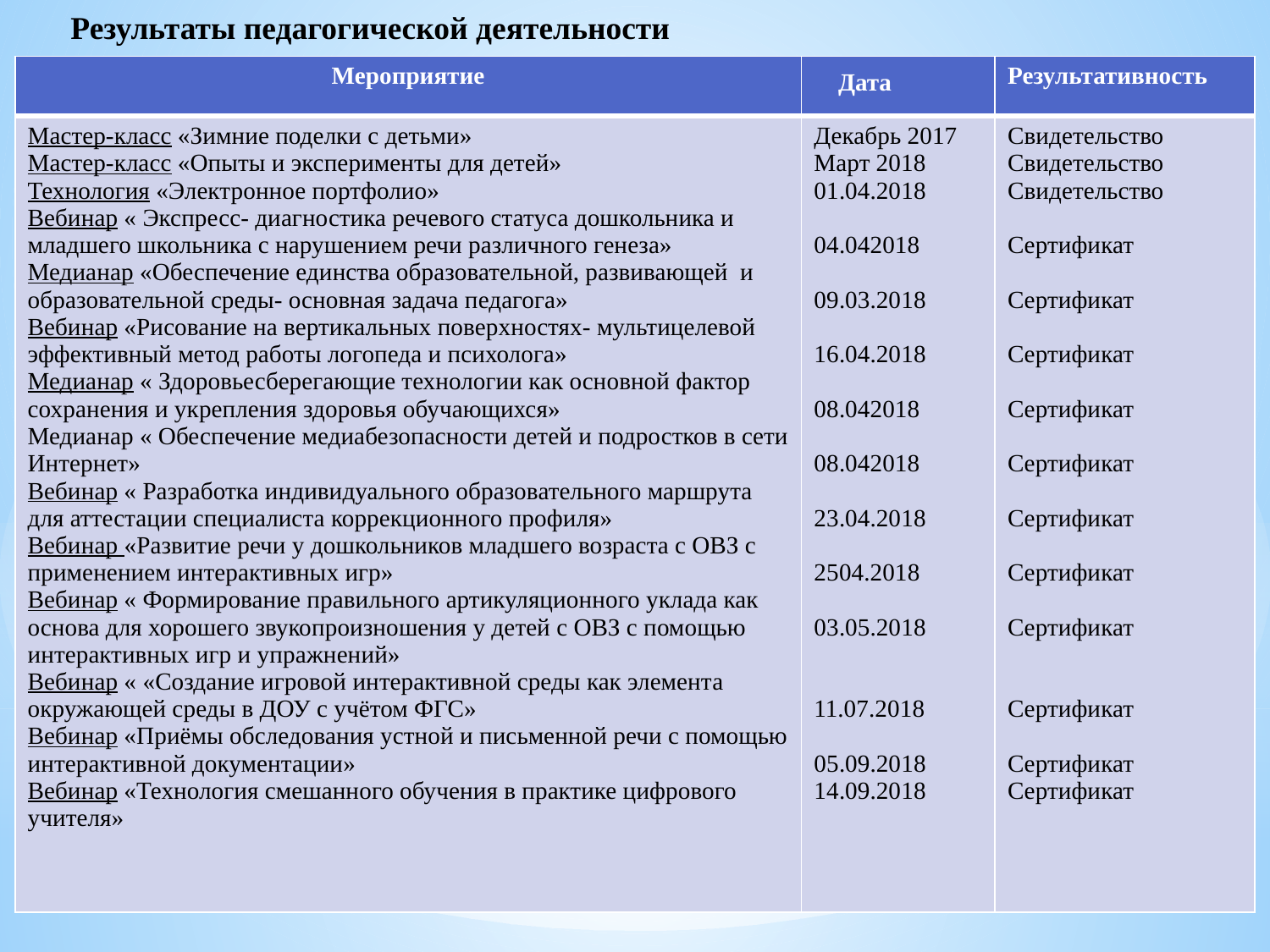

Результаты педагогической деятельности
| Мероприятие | Дата | Результативность |
| --- | --- | --- |
| Мастер-класс «Зимние поделки с детьми» Мастер-класс «Опыты и эксперименты для детей» Технология «Электронное портфолио» Вебинар « Экспресс- диагностика речевого статуса дошкольника и младшего школьника с нарушением речи различного генеза» Медианар «Обеспечение единства образовательной, развивающей и образовательной среды- основная задача педагога» Вебинар «Рисование на вертикальных поверхностях- мультицелевой эффективный метод работы логопеда и психолога» Медианар « Здоровьесберегающие технологии как основной фактор сохранения и укрепления здоровья обучающихся» Медианар « Обеспечение медиабезопасности детей и подростков в сети Интернет» Вебинар « Разработка индивидуального образовательного маршрута для аттестации специалиста коррекционного профиля» Вебинар «Развитие речи у дошкольников младшего возраста с ОВЗ с применением интерактивных игр» Вебинар « Формирование правильного артикуляционного уклада как основа для хорошего звукопроизношения у детей с ОВЗ с помощью интерактивных игр и упражнений» Вебинар « «Создание игровой интерактивной среды как элемента окружающей среды в ДОУ с учётом ФГС» Вебинар «Приёмы обследования устной и письменной речи с помощью интерактивной документации» Вебинар «Технология смешанного обучения в практике цифрового учителя» | Декабрь 2017 Март 2018 01.04.2018 04.042018 09.03.2018 16.04.2018 08.042018 08.042018 23.04.2018 2504.2018 03.05.2018 11.07.2018 05.09.2018 14.09.2018 | Свидетельство Свидетельство Свидетельство Сертификат Сертификат Сертификат Сертификат Сертификат Сертификат Сертификат Сертификат Сертификат Сертификат Сертификат |